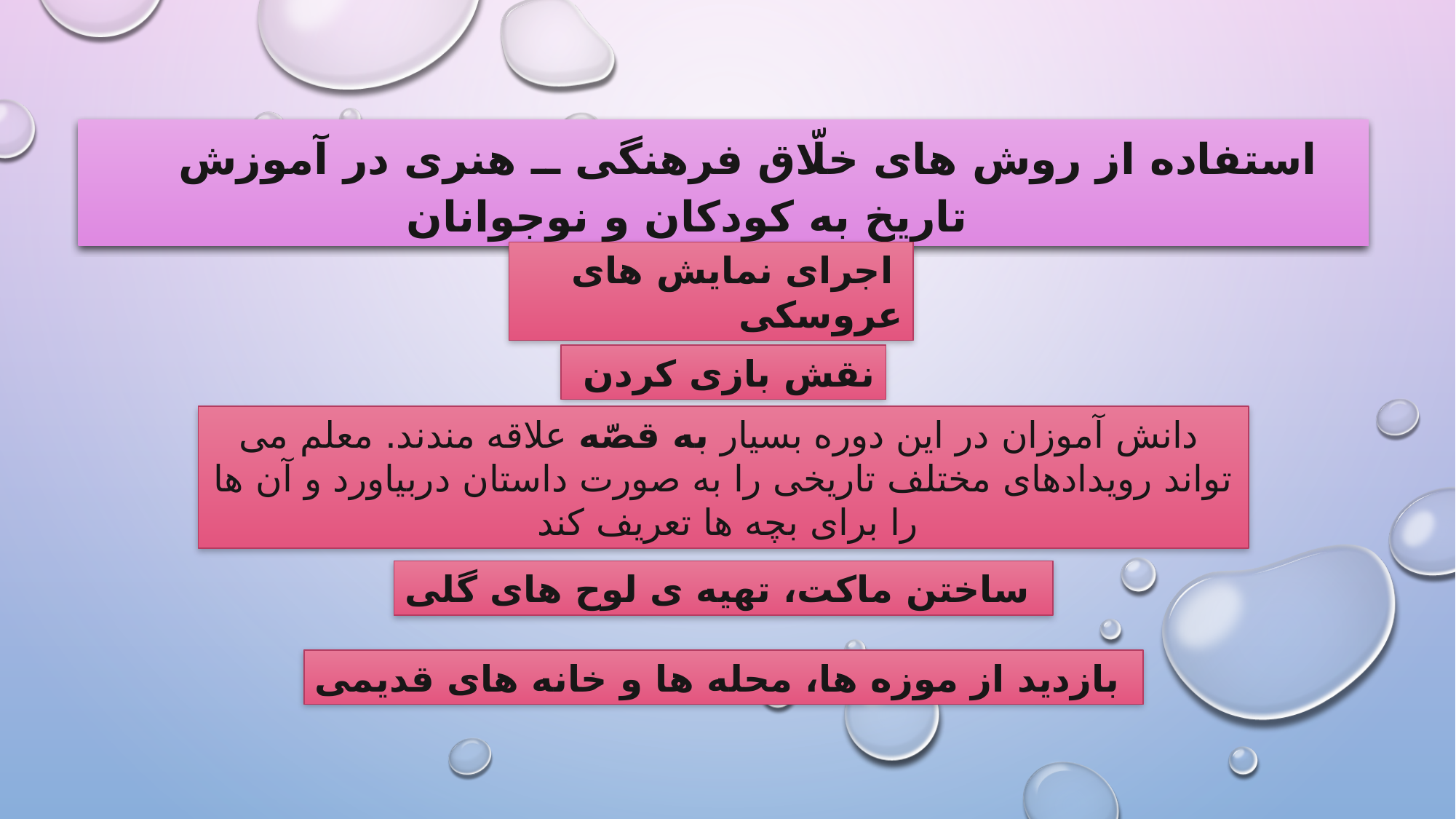

استفاده از روش های خلّاق فرهنگی ــ هنری در آموزش تاريخ به کودکان و نوجوانان
 اجرای نمايش های عروسکی
نقش بازی کردن
 دانش آموزان در اين دوره بسيار به قصّه علاقه مندند. معلم می تواند رويدادهای مختلف تاريخی را به صورت داستان دربياورد و آن ها را برای بچه ها تعريف کند
ساختن ماکت، تهيه ی لوح های گلی
بازديد از موزه ها، محله ها و خانه های قديمی